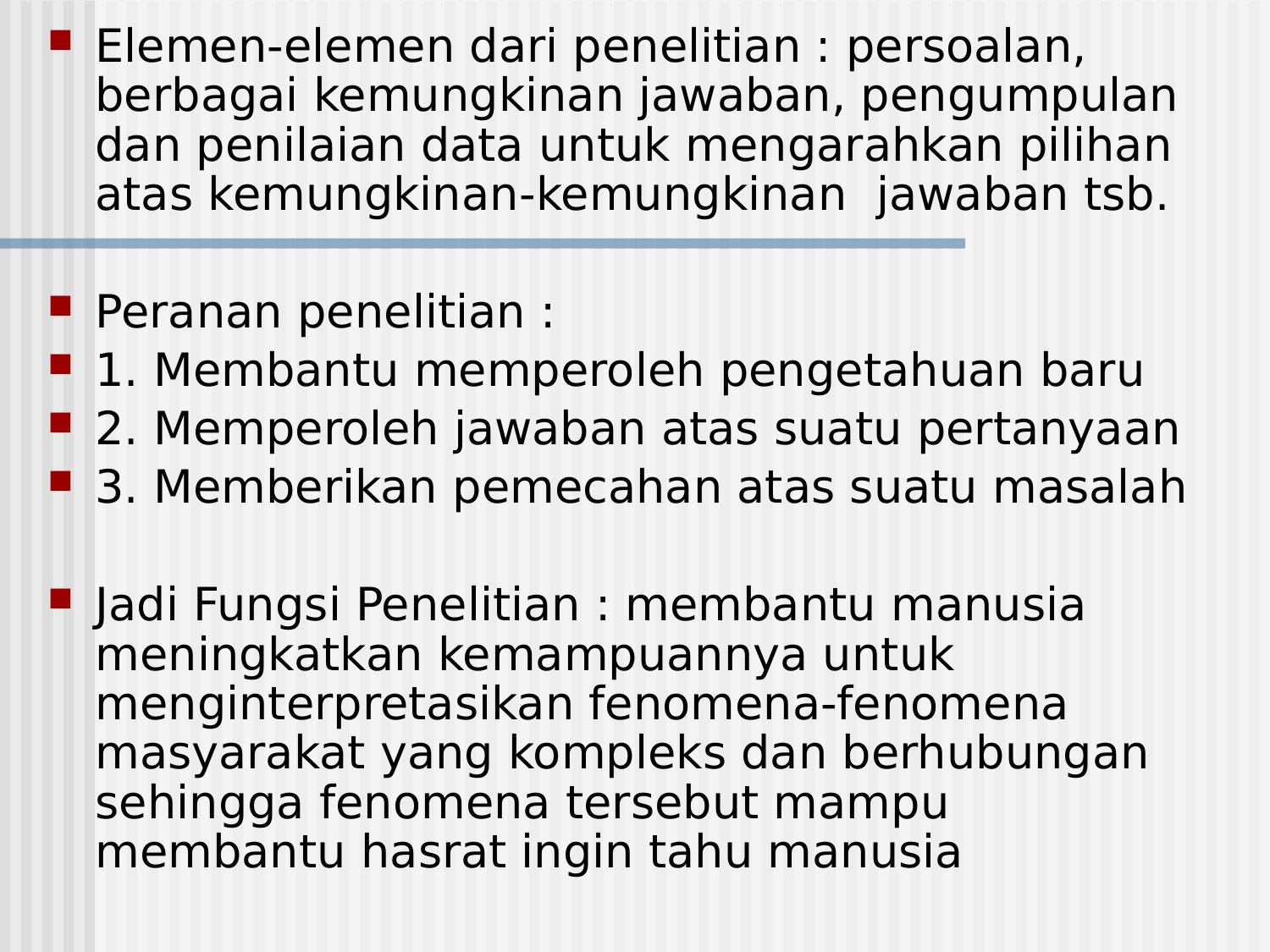

Elemen-elemen dari penelitian : persoalan, berbagai kemungkinan jawaban, pengumpulan dan penilaian data untuk mengarahkan pilihan atas kemungkinan-kemungkinan  jawaban tsb.

Peranan penelitian :
1. Membantu memperoleh pengetahuan baru
2. Memperoleh jawaban atas suatu pertanyaan
3. Memberikan pemecahan atas suatu masalah

Jadi Fungsi Penelitian : membantu manusia meningkatkan kemampuannya untuk menginterpretasikan fenomena-fenomena masyarakat yang kompleks dan berhubungan sehingga fenomena tersebut mampu membantu hasrat ingin tahu manusia